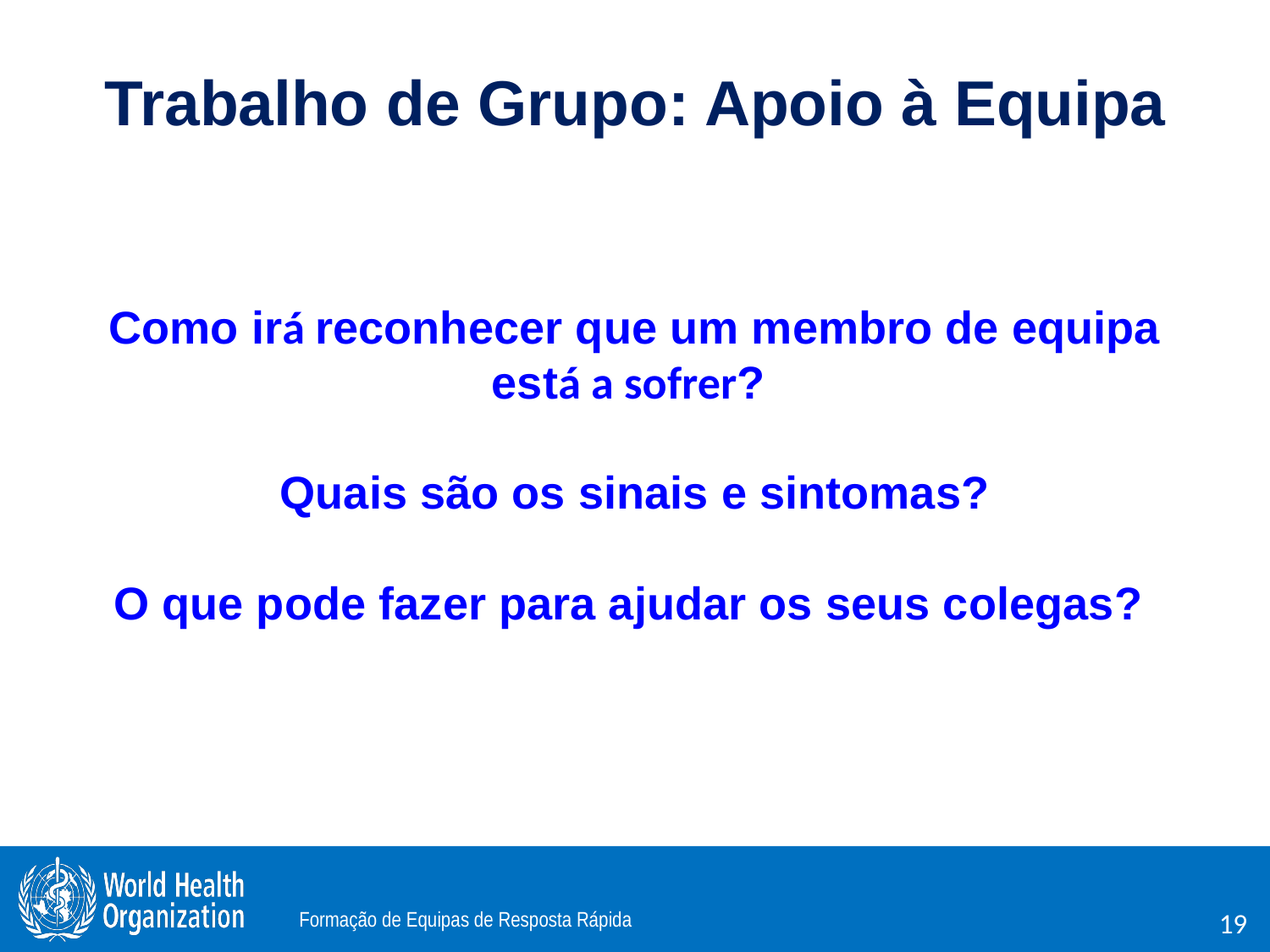

Trabalho de Grupo: Apoio à Equipa
# Como irá reconhecer que um membro de equipa está a sofrer? Quais são os sinais e sintomas? O que pode fazer para ajudar os seus colegas?